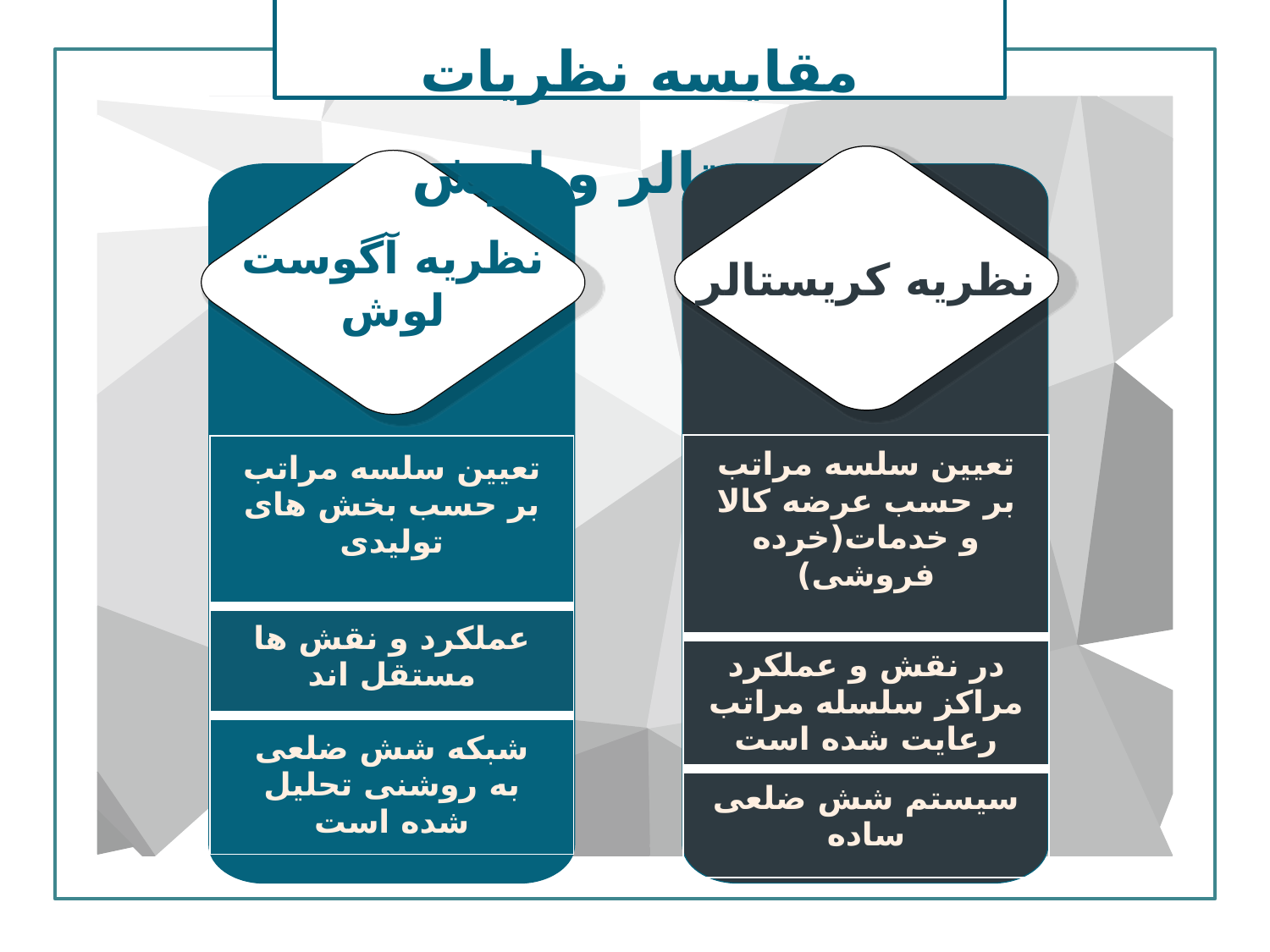

مقایسه نظریات کریستالر و لوش

نظریه آگوست لوش

نظریه کریستالر

| تعیین سلسه مراتب بر حسب عرضه کالا و خدمات(خرده فروشی) |
| --- |
| در نقش و عملکرد مراکز سلسله مراتب رعایت شده است |
| سیستم شش ضلعی ساده |
| تعیین سلسه مراتب بر حسب بخش های تولیدی |
| --- |
| عملکرد و نقش ها مستقل اند |
| شبکه شش ضلعی به روشنی تحلیل شده است |